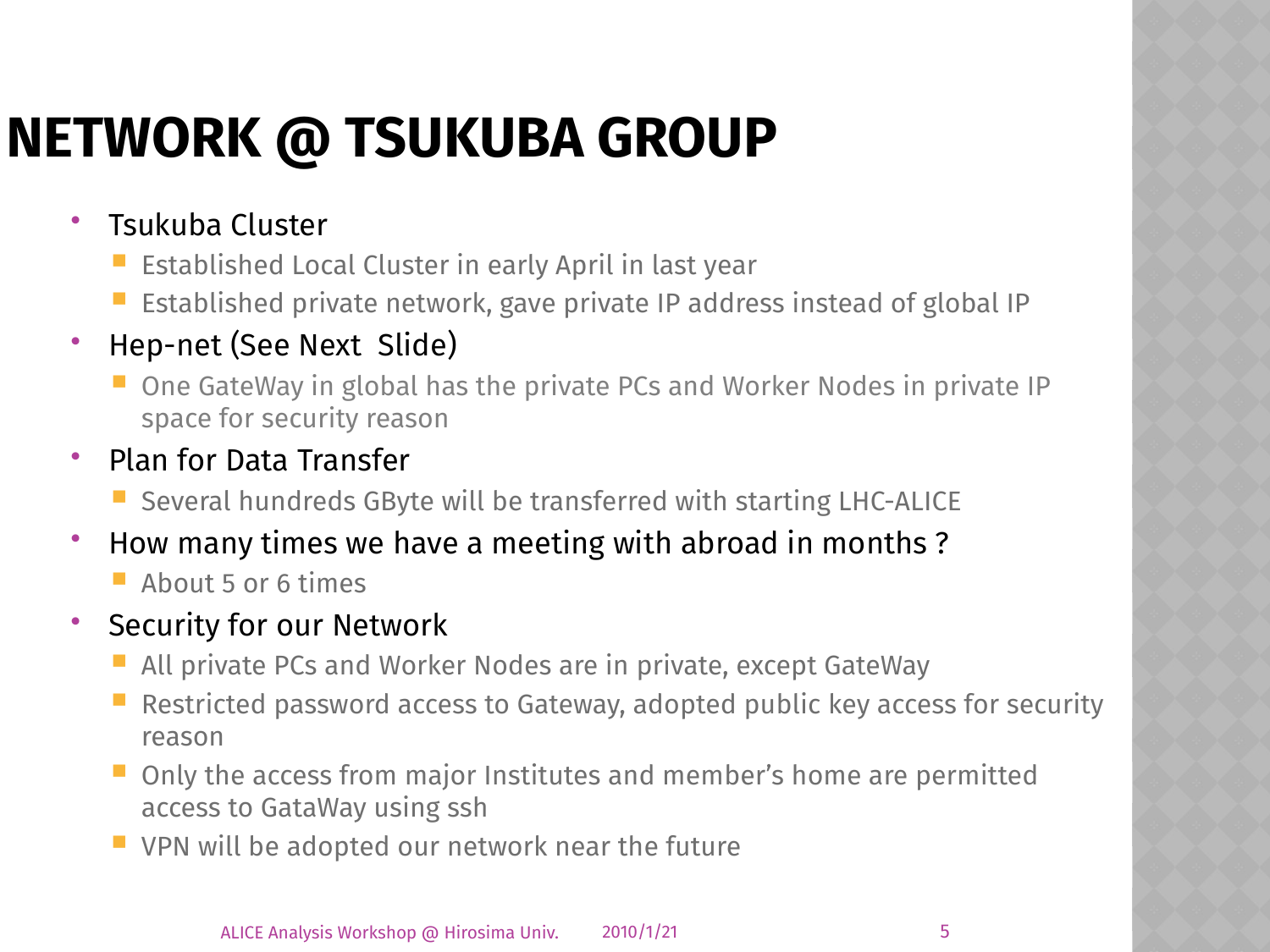

# NetWork @ Tsukuba Group
Tsukuba Cluster
Established Local Cluster in early April in last year
Established private network, gave private IP address instead of global IP
Hep-net (See Next  Slide)
One GateWay in global has the private PCs and Worker Nodes in private IP space for security reason
Plan for Data Transfer
Several hundreds GByte will be transferred with starting LHC-ALICE
How many times we have a meeting with abroad in months ?
About 5 or 6 times
Security for our Network
All private PCs and Worker Nodes are in private, except GateWay
Restricted password access to Gateway, adopted public key access for security reason
Only the access from major Institutes and member’s home are permitted access to GataWay using ssh
VPN will be adopted our network near the future
5
ALICE Analysis Workshop @ Hirosima Univ.
2010/1/21